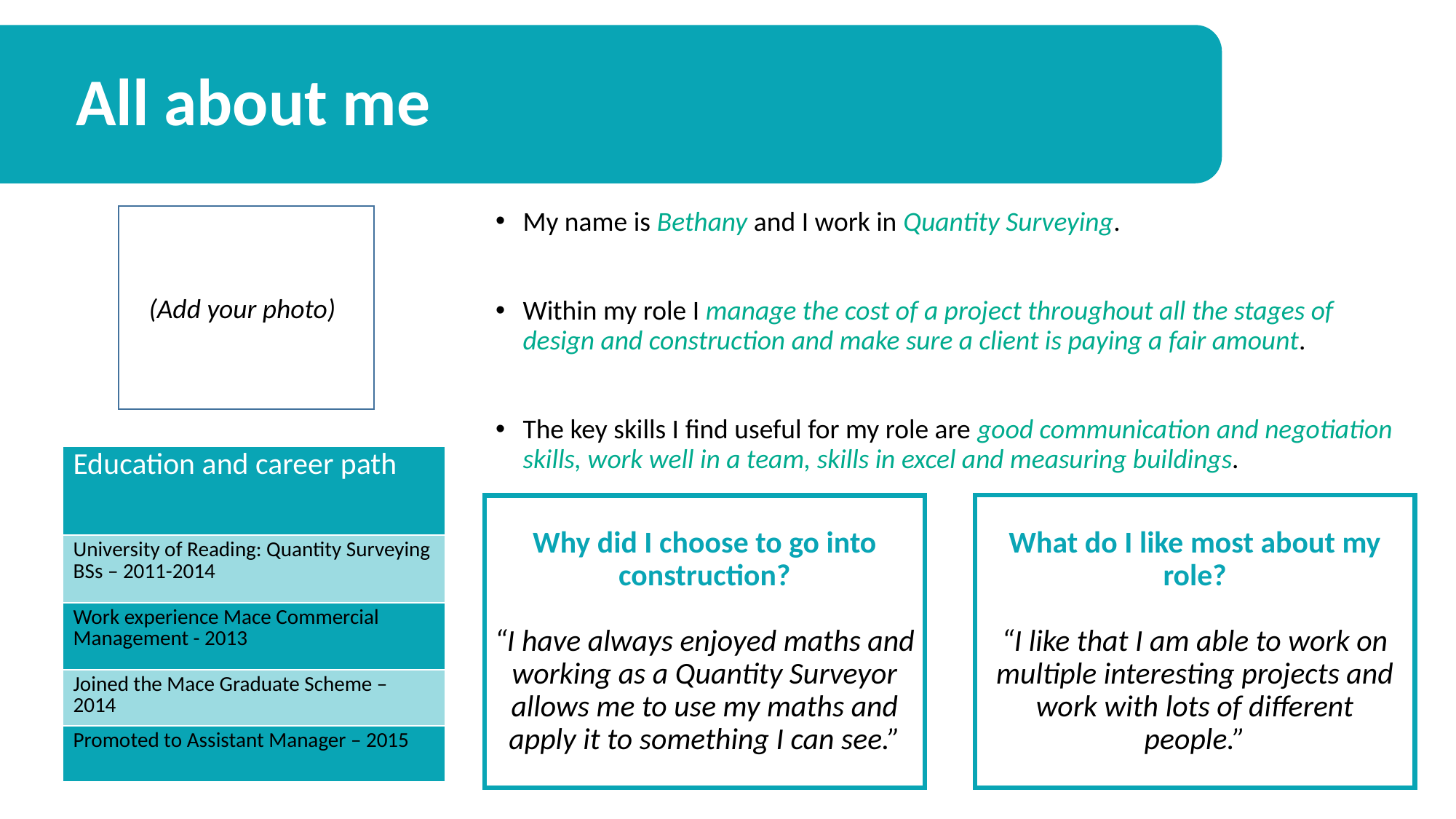

All about me
My name is Bethany and I work in Quantity Surveying.

Within my role I manage the cost of a project throughout all the stages of design and construction and make sure a client is paying a fair amount.

The key skills I find useful for my role are good communication and negotiation skills, work well in a team, skills in excel and measuring buildings.

(Add your photo))
| Education and career path |
| --- |
| University of Reading: Quantity Surveying BSs – 2011-2014 |
| Work experience Mace Commercial Management - 2013 |
| Joined the Mace Graduate Scheme – 2014 |
| Promoted to Assistant Manager – 2015 |

What do I like most about my role?
“I like that I am able to work on multiple interesting projects and work with lots of different people.”

Why did I choose to go into construction?
“I have always enjoyed maths and working as a Quantity Surveyor allows me to use my maths and apply it to something I can see.”